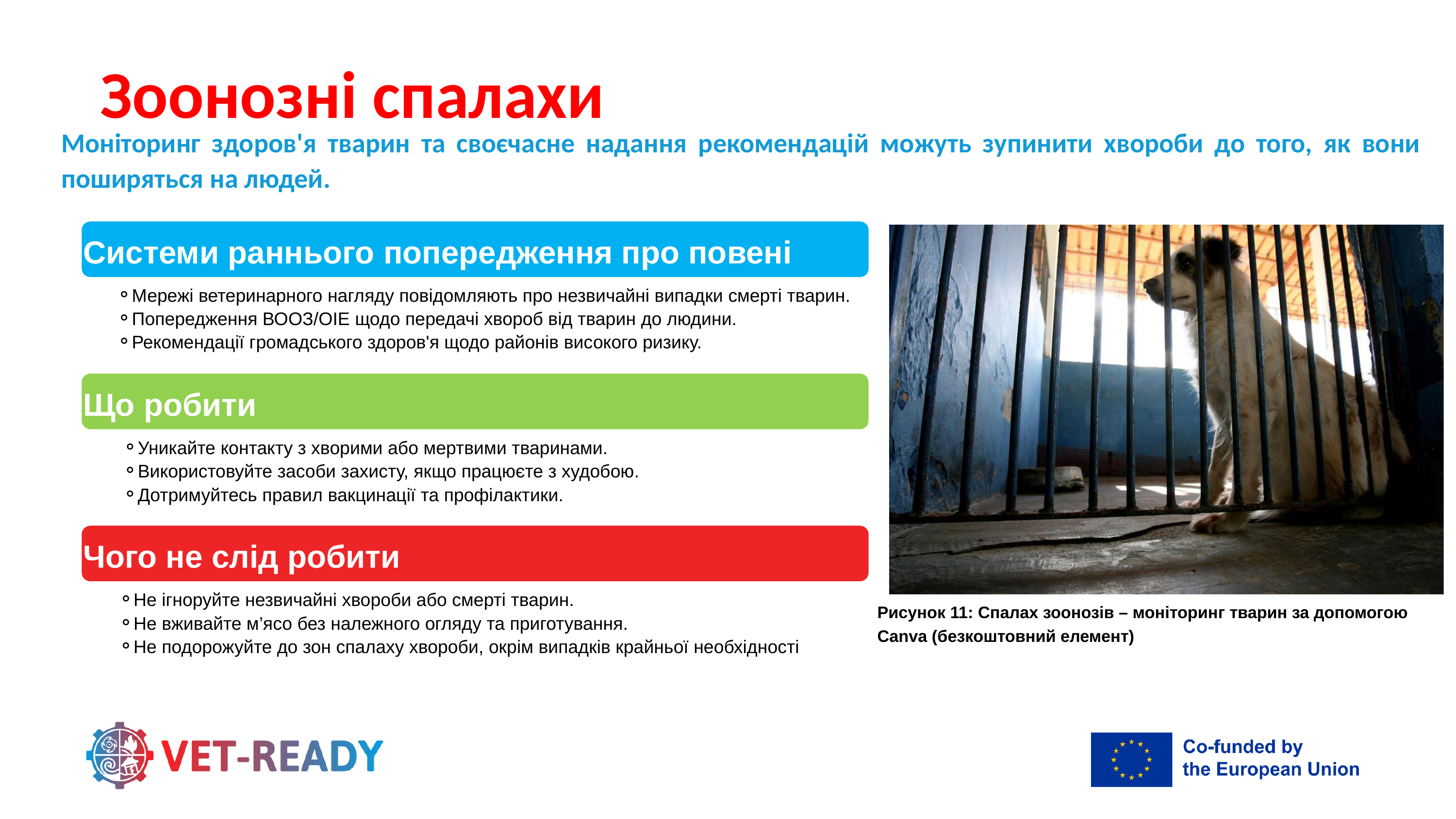

Зоонозні спалахи

Моніторинг здоров'я тварин та своєчасне надання рекомендацій можуть зупинити хвороби до того, як вони поширяться на людей.

Системи раннього попередження про повені

Мережі ветеринарного нагляду повідомляють про незвичайні випадки смерті тварин.
Попередження ВООЗ/OIE щодо передачі хвороб від тварин до людини.
Рекомендації громадського здоров'я щодо районів високого ризику.

Що робити
Уникайте контакту з хворими або мертвими тваринами.
Використовуйте засоби захисту, якщо працюєте з худобою.
Дотримуйтесь правил вакцинації та профілактики.

Чого не слід робити
Не ігноруйте незвичайні хвороби або смерті тварин.
Не вживайте м’ясо без належного огляду та приготування.
Не подорожуйте до зон спалаху хвороби, окрім випадків крайньої необхідності
Рисунок 11: Спалах зоонозів – моніторинг тварин за допомогою Canva (безкоштовний елемент)